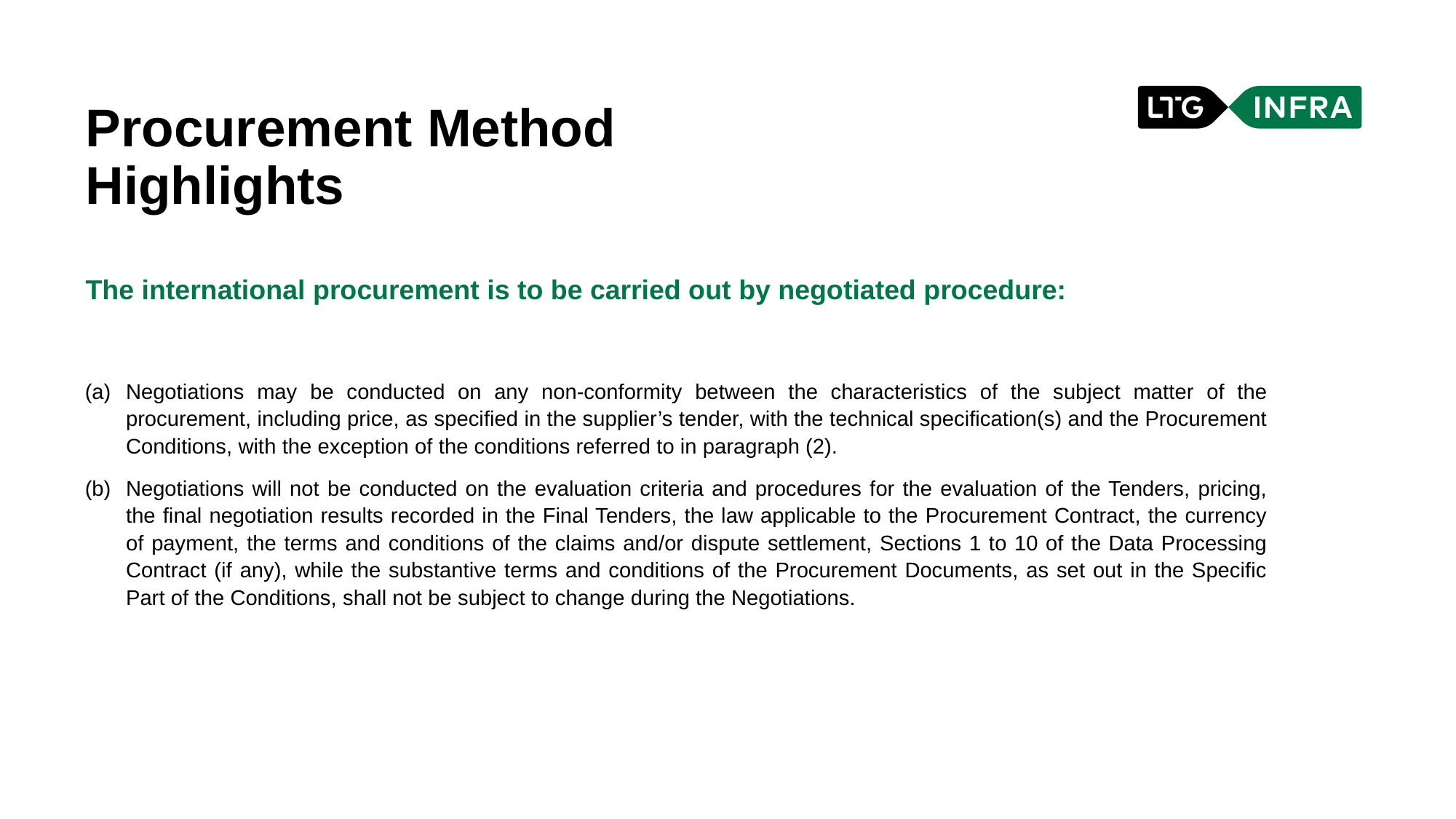

Procurement Method  Highlights
The international procurement is to be carried out by negotiated procedure:
Negotiations may be conducted on any non-conformity between the characteristics of the subject matter of the procurement, including price, as specified in the supplier’s tender, with the technical specification(s) and the Procurement Conditions, with the exception of the conditions referred to in paragraph (2).
Negotiations will not be conducted on the evaluation criteria and procedures for the evaluation of the Tenders, pricing, the final negotiation results recorded in the Final Tenders, the law applicable to the Procurement Contract, the currency of payment, the terms and conditions of the claims and/or dispute settlement, Sections 1 to 10 of the Data Processing Contract (if any), while the substantive terms and conditions of the Procurement Documents, as set out in the Specific Part of the Conditions, shall not be subject to change during the Negotiations.